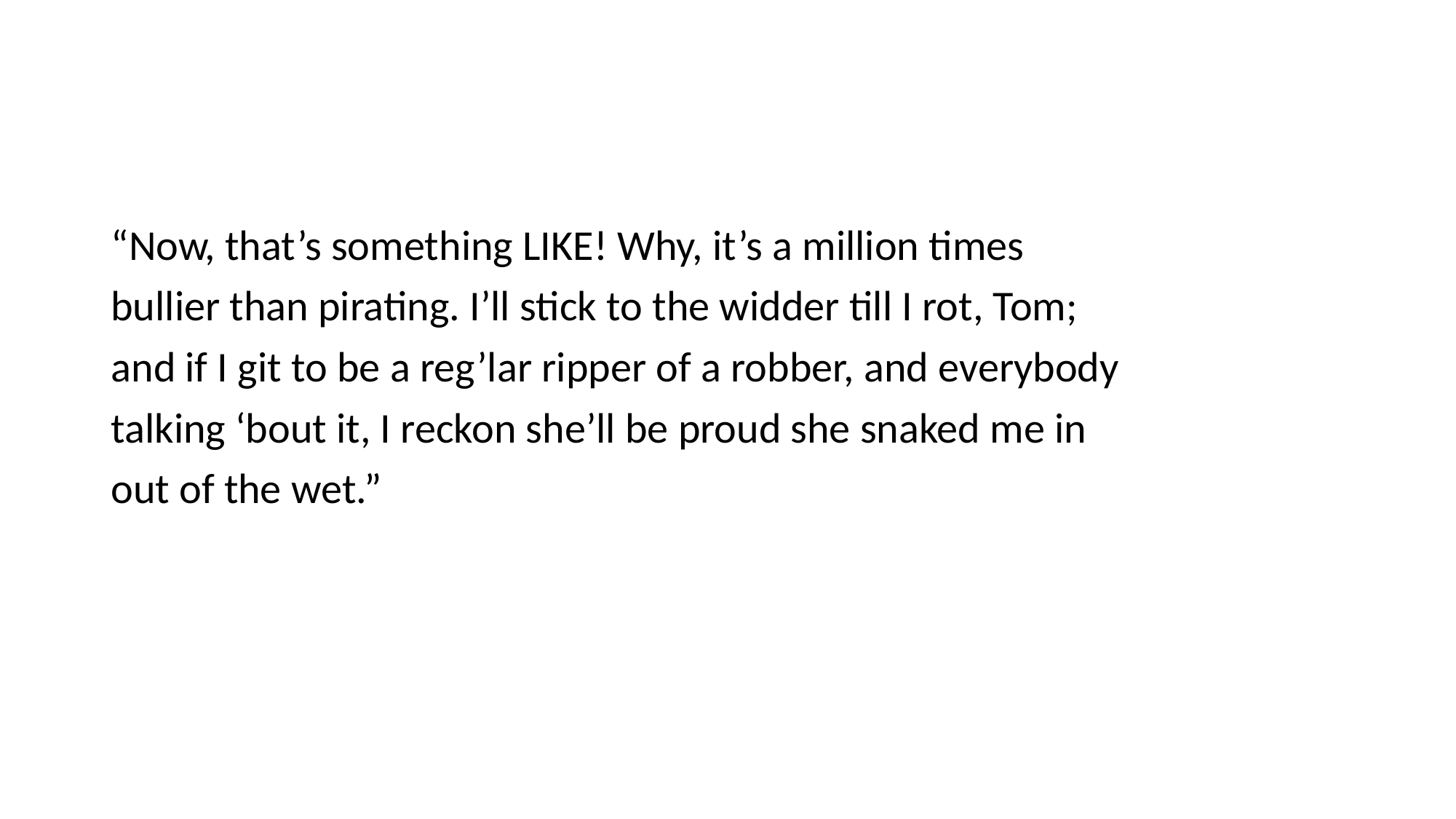

#
“Now, that’s something LIKE! Why, it’s a million times
bullier than pirating. I’ll stick to the widder till I rot, Tom;
and if I git to be a reg’lar ripper of a robber, and everybody
talking ‘bout it, I reckon she’ll be proud she snaked me in
out of the wet.”